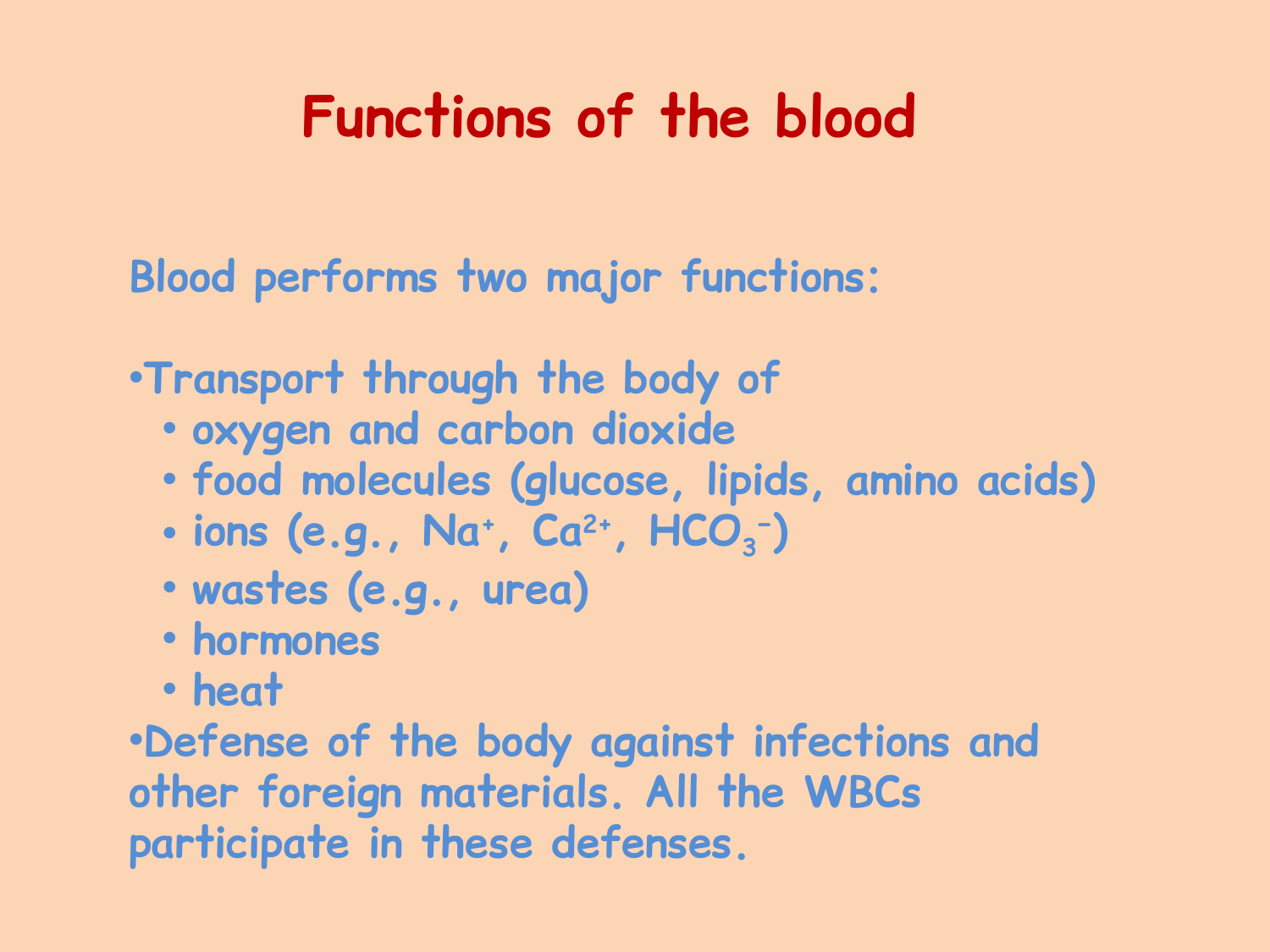

Functions of the blood
Blood performs two major functions:

Transport through the body of
oxygen and carbon dioxide
food molecules (glucose, lipids, amino acids)
ions (e.g., Na+, Ca2+, HCO3−)
wastes (e.g., urea)
hormones
heat
Defense of the body against infections and other foreign materials. All the WBCs participate in these defenses.